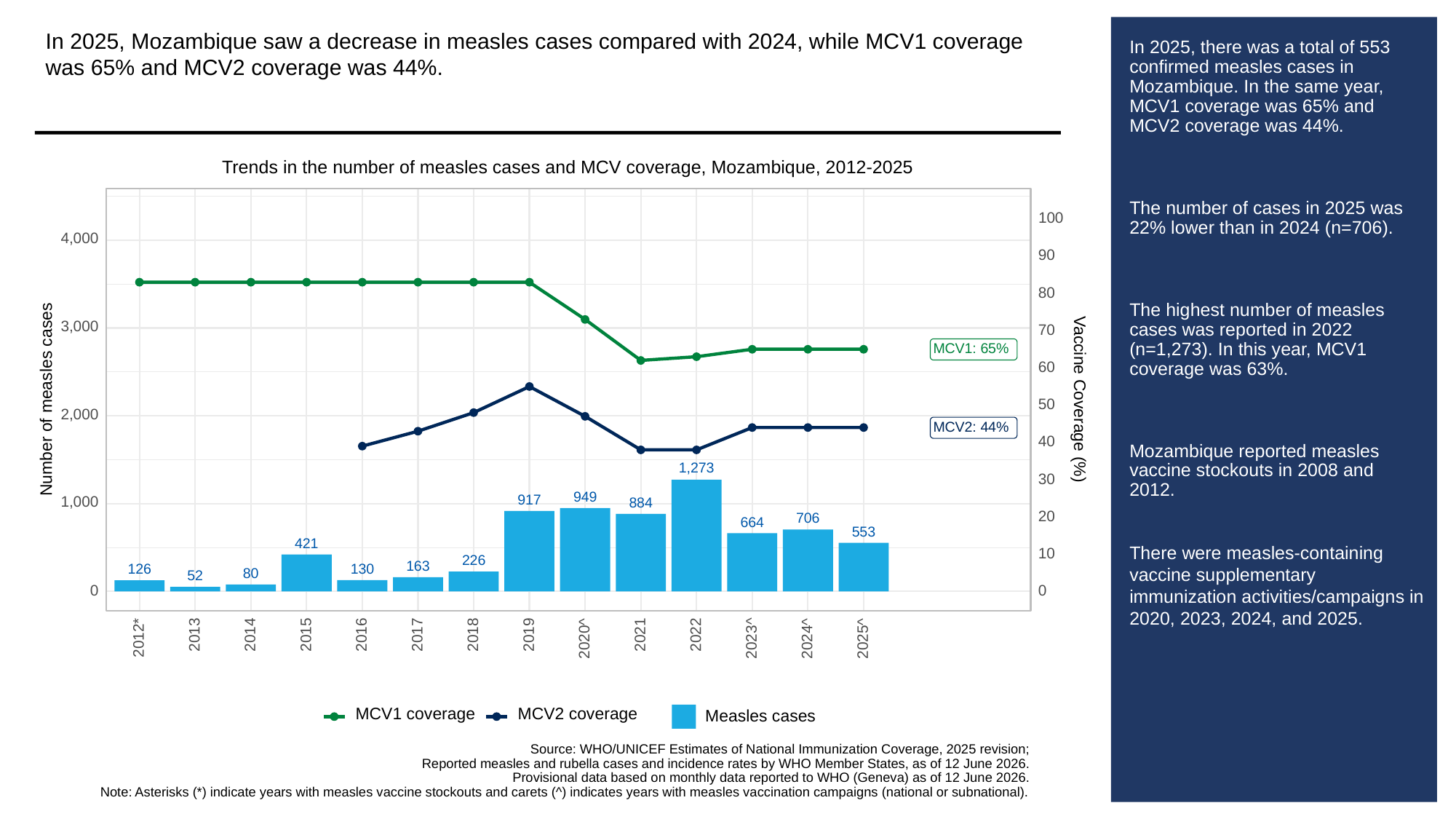

In 2025, Mozambique saw a decrease in measles cases compared with 2024, while MCV1 coverage was 65% and MCV2 coverage was 44%.
# In 2025, there was a total of 553 confirmed measles cases in Mozambique. In the same year, MCV1 coverage was 65% and MCV2 coverage was 44%.

The number of cases in 2025 was 22% lower than in 2024 (n=706).

The highest number of measles cases was reported in 2022 (n=1,273). In this year, MCV1 coverage was 63%.

Mozambique reported measles vaccine stockouts in 2008 and 2012.

There were measles-containing vaccine supplementary immunization activities/campaigns in 2020, 2023, 2024, and 2025.

Trends in the number of measles cases and MCV coverage, Mozambique, 2012-2025

100
4,000

90

80

3,000
70

MCV1: 65%

60

Vaccine Coverage (%)
Number of measles cases
50
2,000

MCV2: 44%

40

1,273
30

949
917
1,000
884

20

706
664
553

421

10

226
163
130
126
80
52

0
0

2013
2014
2015
2016
2017
2018
2019
2021
2022
2012*
2023^
2020^
2024^
2025^

MCV1 coverage
MCV2 coverage
Measles cases

Source: WHO/UNICEF Estimates of National Immunization Coverage, 2025 revision;
Reported measles and rubella cases and incidence rates by WHO Member States, as of 12 June 2026.
Provisional data based on monthly data reported to WHO (Geneva) as of 12 June 2026.
Note: Asterisks (*) indicate years with measles vaccine stockouts and carets (^) indicates years with measles vaccination campaigns (national or subnational).